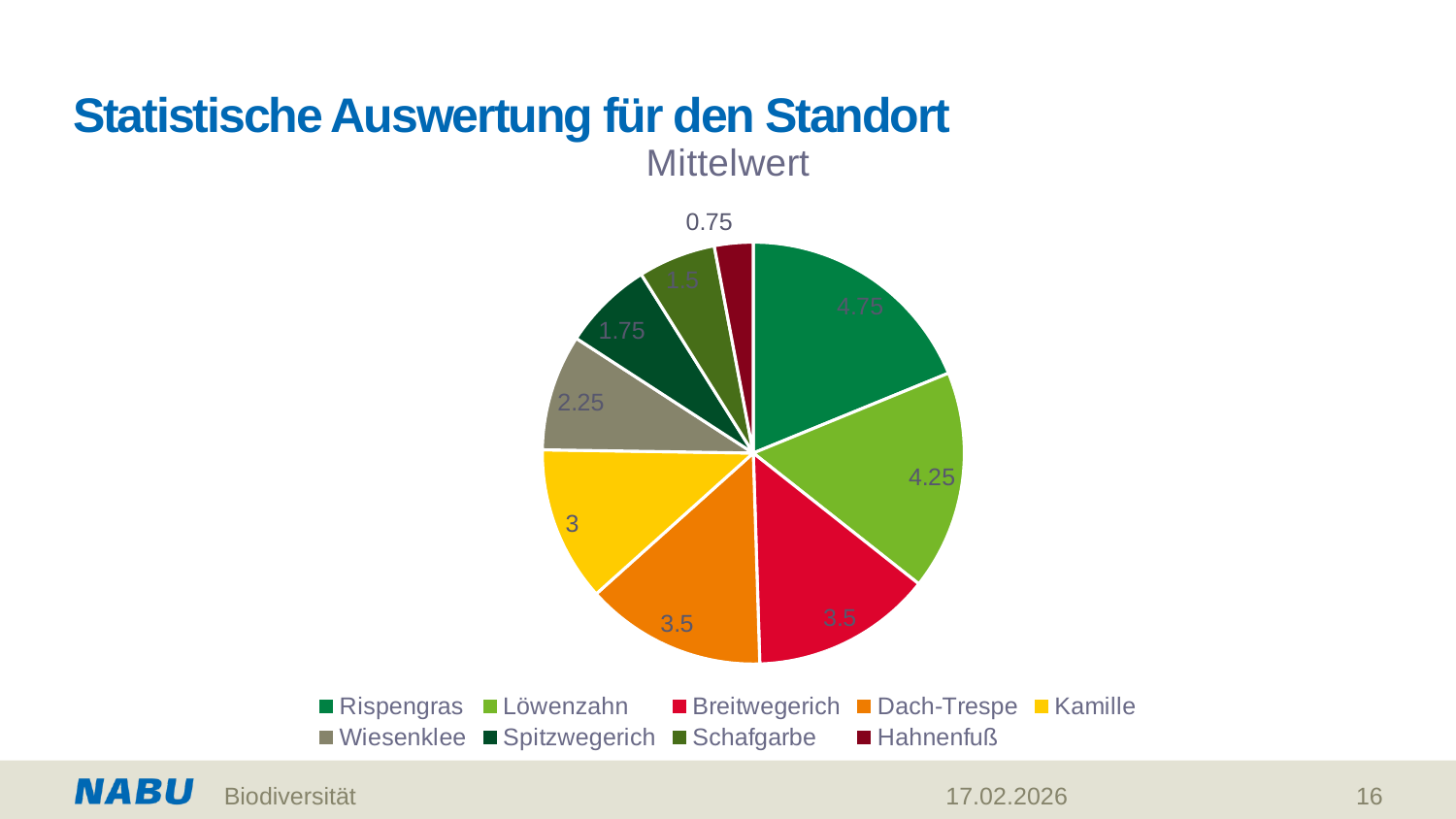

# Statistische Auswertung für den Standort

### Chart:

| Category | Mittelwert |
|---|---|
| Rispengras | 4.75 |
| Löwenzahn | 4.25 |
| Breitwegerich | 3.5 |
| Dach-Trespe | 3.5 |
| Kamille | 3.0 |
| Wiesenklee | 2.25 |
| Spitzwegerich | 1.75 |
| Schafgarbe | 1.5 |
| Hahnenfuß | 0.75 |

Biodiversität
17.02.2026
16